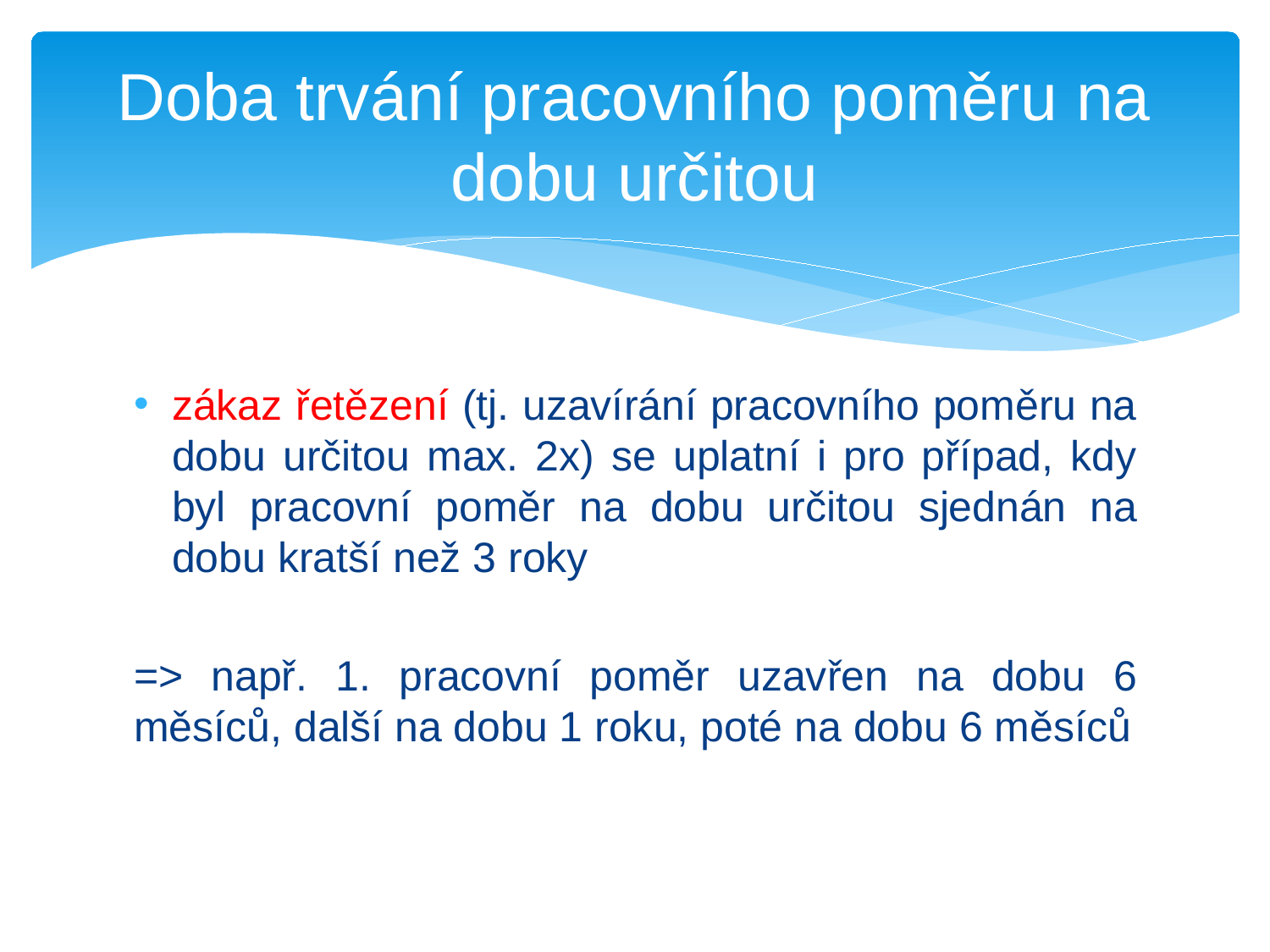

# Doba trvání pracovního poměru na dobu určitou
zákaz řetězení (tj. uzavírání pracovního poměru na dobu určitou max. 2x) se uplatní i pro případ, kdy byl pracovní poměr na dobu určitou sjednán na dobu kratší než 3 roky

=> např. 1. pracovní poměr uzavřen na dobu 6 měsíců, další na dobu 1 roku, poté na dobu 6 měsíců